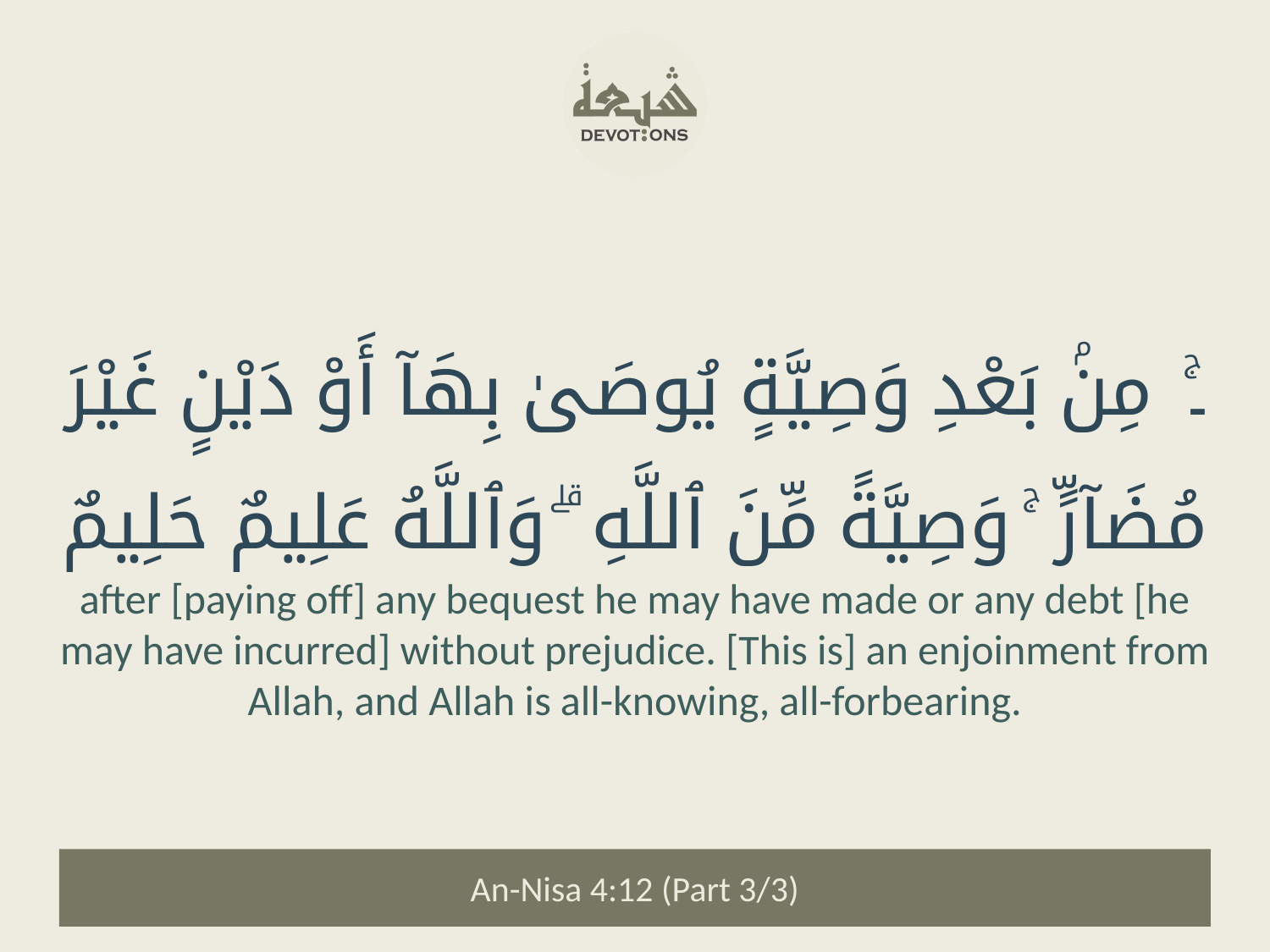

۔ۚ  مِنۢ بَعْدِ وَصِيَّةٍ يُوصَىٰ بِهَآ أَوْ دَيْنٍ غَيْرَ مُضَآرٍّ ۚ وَصِيَّةً مِّنَ ٱللَّهِ ۗ وَٱللَّهُ عَلِيمٌ حَلِيمٌ
after [paying off] any bequest he may have made or any debt [he may have incurred] without prejudice. [This is] an enjoinment from Allah, and Allah is all-knowing, all-forbearing.
An-Nisa 4:12 (Part 3/3)